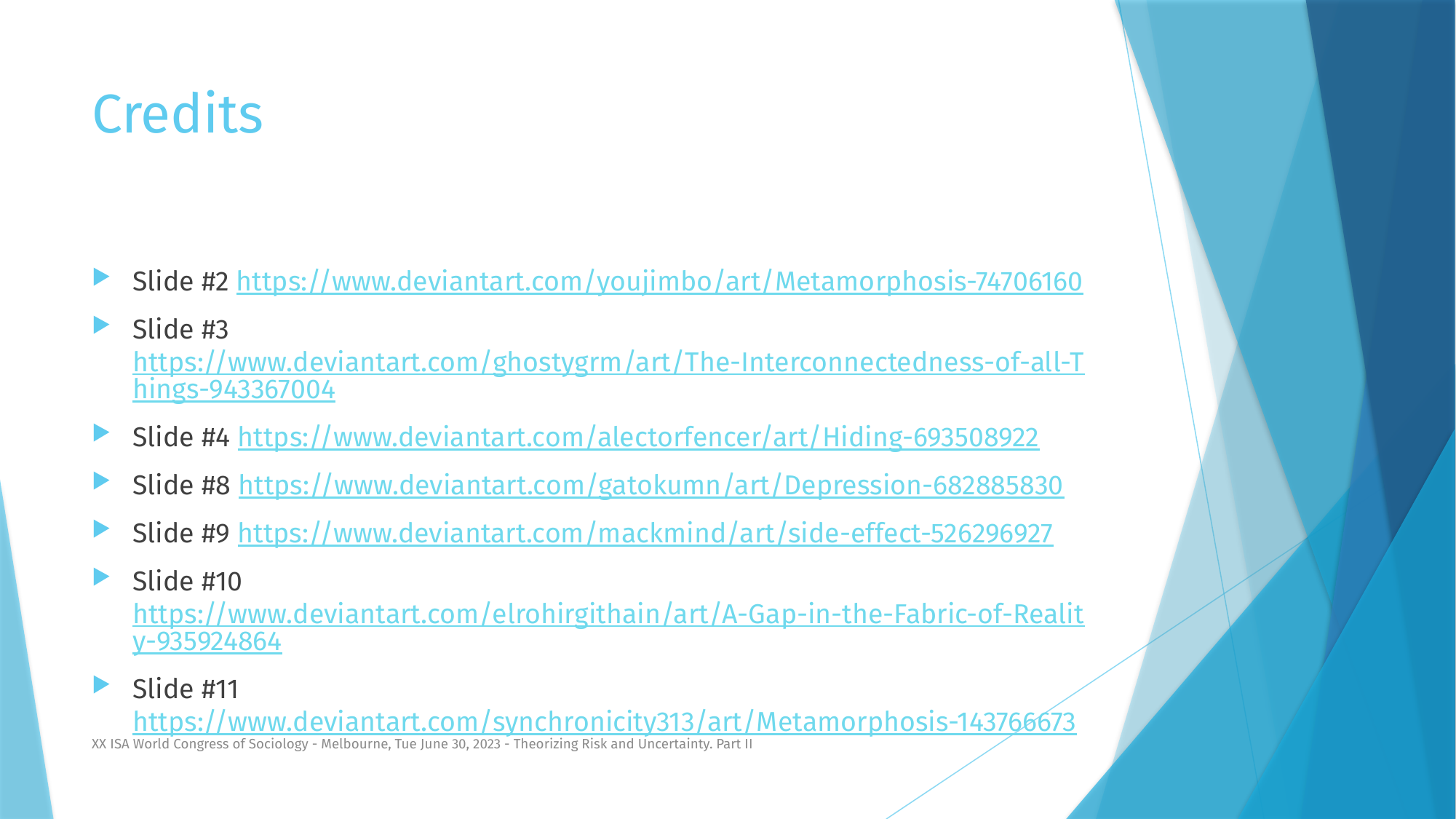

# Credits
Slide #2 https://www.deviantart.com/youjimbo/art/Metamorphosis-74706160
Slide #3 https://www.deviantart.com/ghostygrm/art/The-Interconnectedness-of-all-Things-943367004
Slide #4 https://www.deviantart.com/alectorfencer/art/Hiding-693508922
Slide #8 https://www.deviantart.com/gatokumn/art/Depression-682885830
Slide #9 https://www.deviantart.com/mackmind/art/side-effect-526296927
Slide #10 https://www.deviantart.com/elrohirgithain/art/A-Gap-in-the-Fabric-of-Reality-935924864
Slide #11 https://www.deviantart.com/synchronicity313/art/Metamorphosis-143766673

XX ISA World Congress of Sociology - Melbourne, Tue June 30, 2023 - Theorizing Risk and Uncertainty. Part II